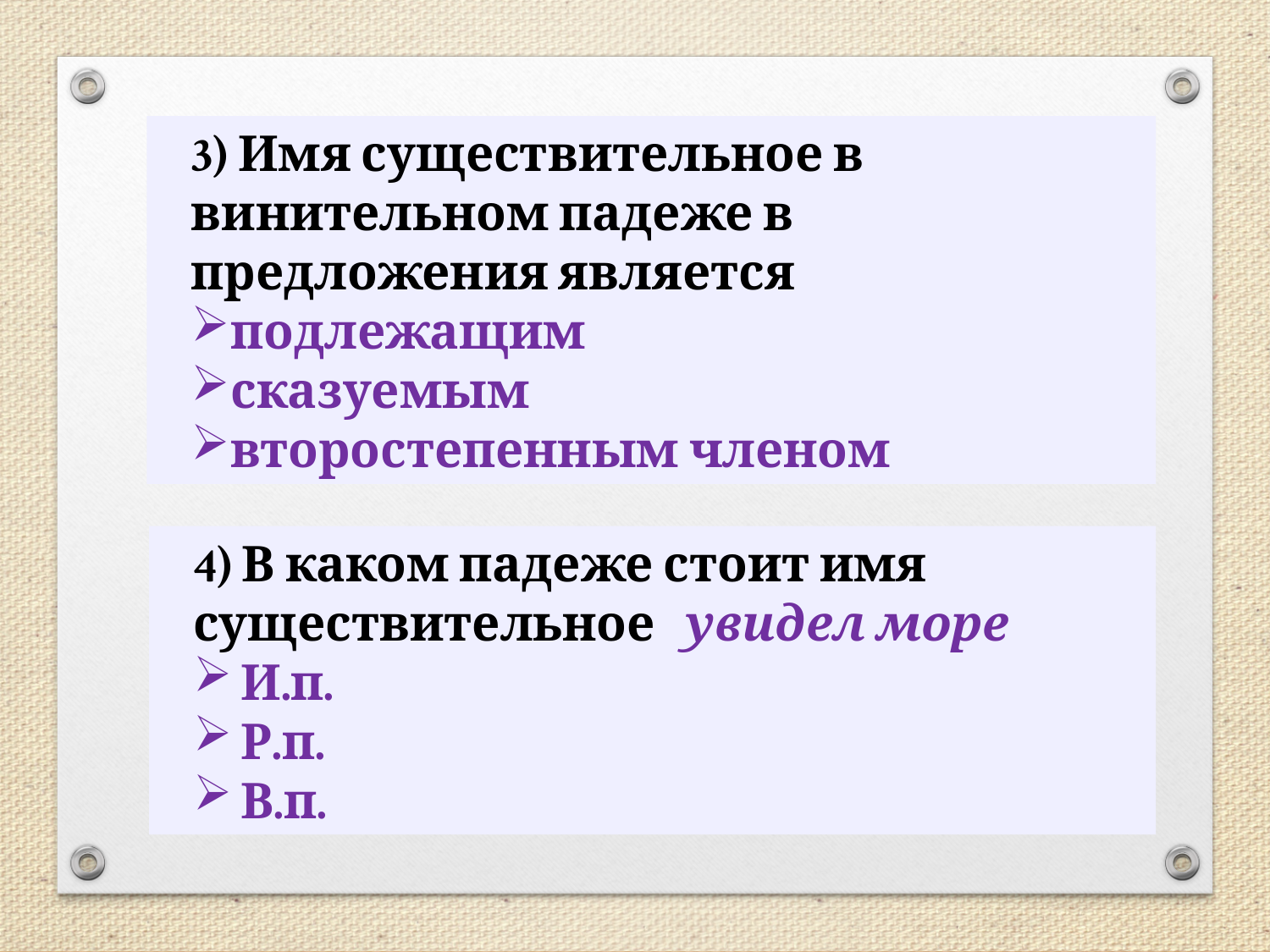

3) Имя существительное в винительном падеже в предложения является
подлежащим
сказуемым
второстепенным членом
4) В каком падеже стоит имя существительное   увидел море
И.п.
Р.п.
В.п.